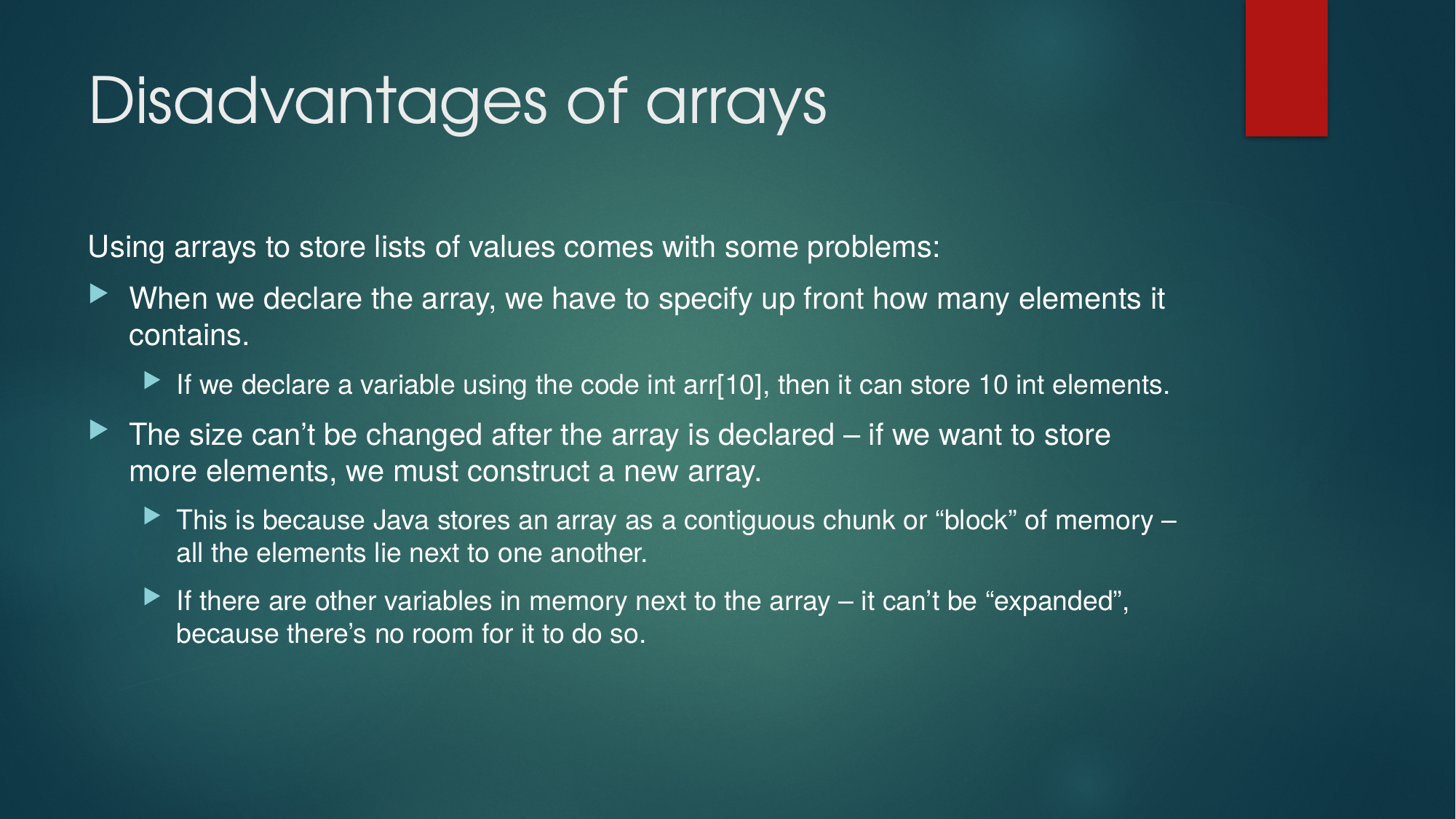

# Disadvantages of arrays
Using arrays to store lists of values comes with some problems:
When we declare the array, we have to specify up front how many elements it contains.
If we declare a variable using the code int arr[10], then it can store 10 int elements.
The size can’t be changed after the array is declared – if we want to store more elements, we must construct a new array.
This is because Java stores an array as a contiguous chunk or “block” of memory – all the elements lie next to one another.
If there are other variables in memory next to the array – it can’t be “expanded”, because there’s no room for it to do so.